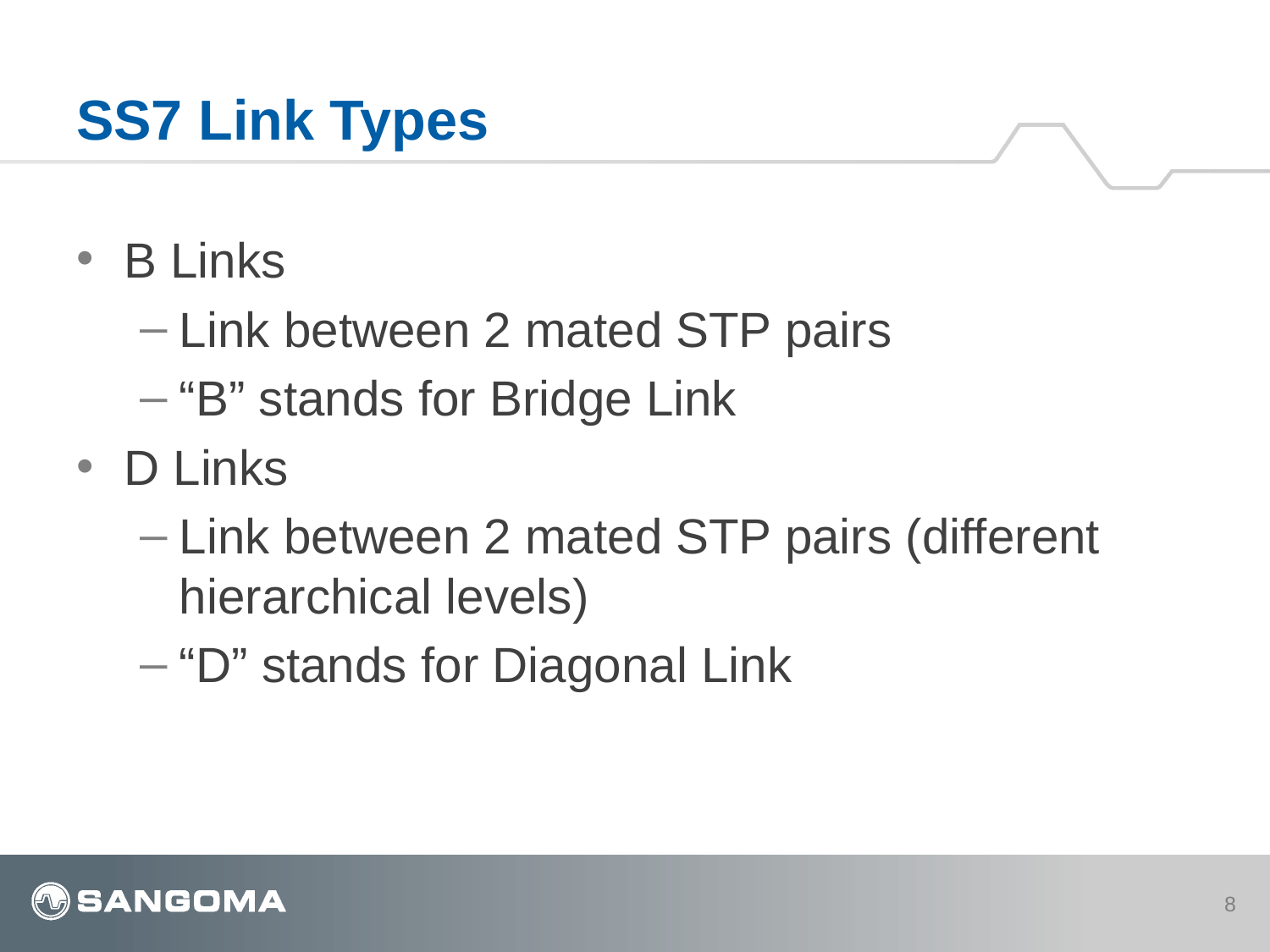

# SS7 Link Types
B Links
Link between 2 mated STP pairs
“B” stands for Bridge Link
D Links
Link between 2 mated STP pairs (different hierarchical levels)
“D” stands for Diagonal Link
8